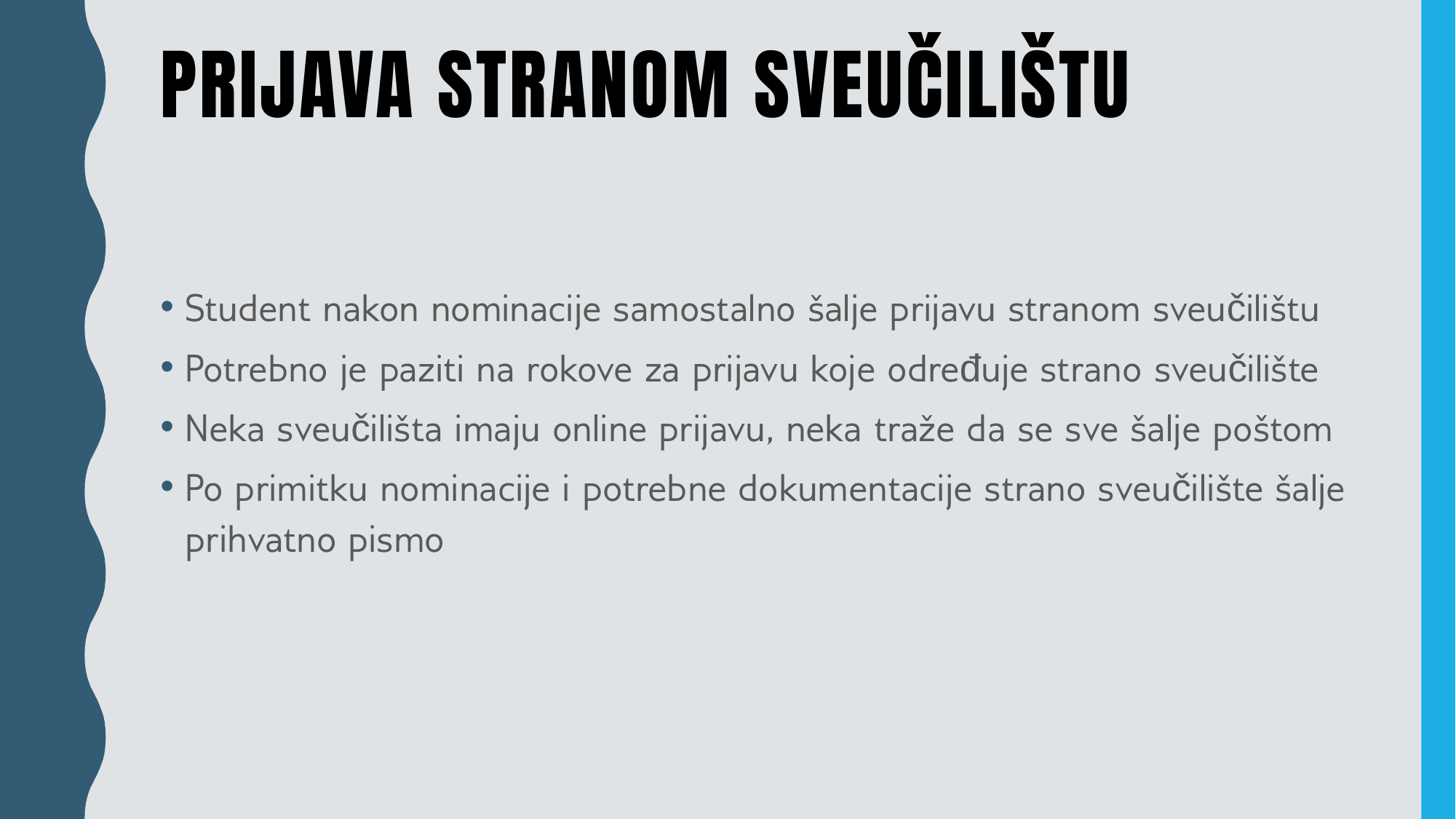

# Prijava stranom sveučilištu
Student nakon nominacije samostalno šalje prijavu stranom sveučilištu
Potrebno je paziti na rokove za prijavu koje određuje strano sveučilište
Neka sveučilišta imaju online prijavu, neka traže da se sve šalje poštom
Po primitku nominacije i potrebne dokumentacije strano sveučilište šalje prihvatno pismo